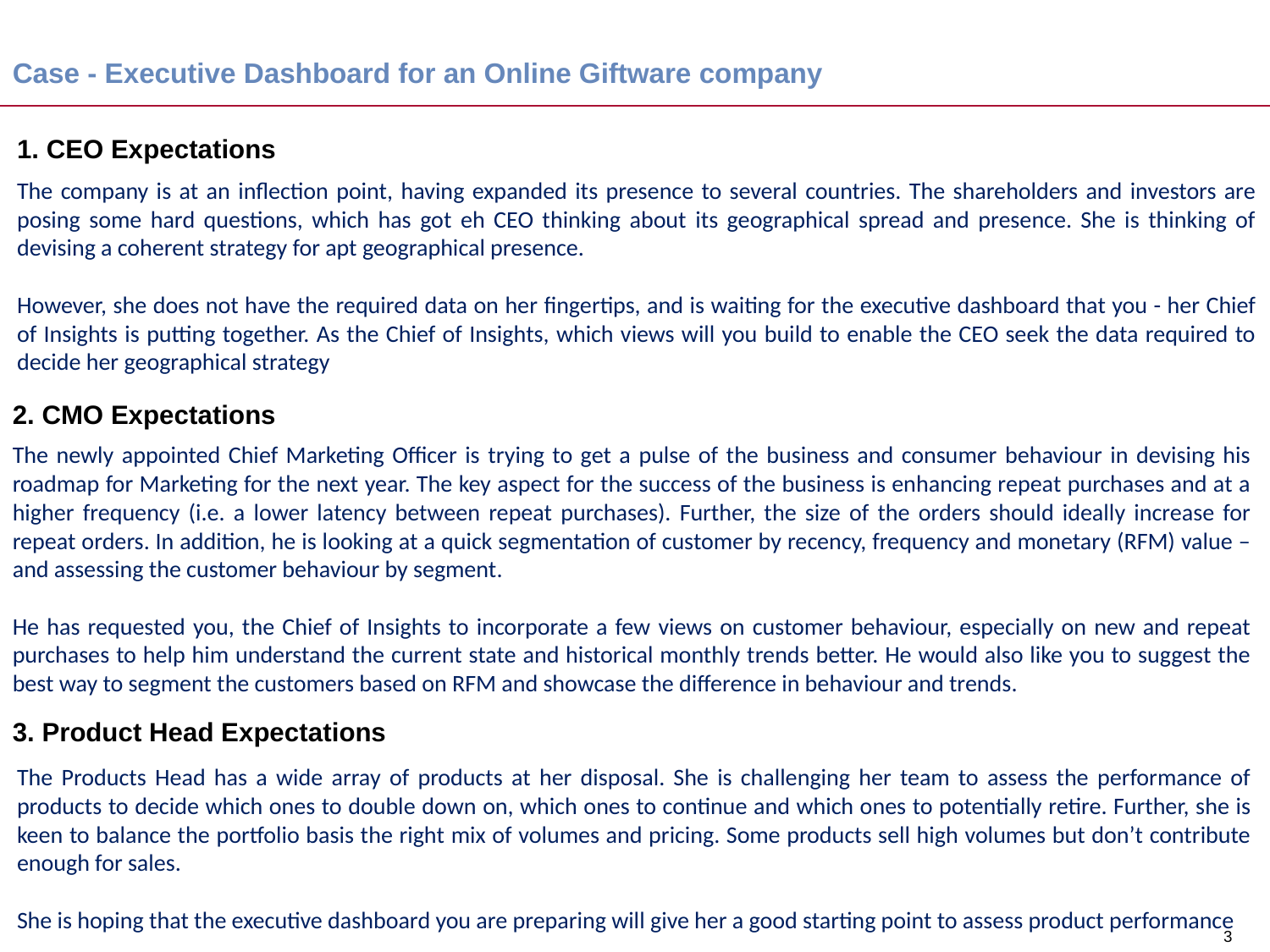

# Case - Executive Dashboard for an Online Giftware company
1. CEO Expectations
The company is at an inflection point, having expanded its presence to several countries. The shareholders and investors are posing some hard questions, which has got eh CEO thinking about its geographical spread and presence. She is thinking of devising a coherent strategy for apt geographical presence.

However, she does not have the required data on her fingertips, and is waiting for the executive dashboard that you - her Chief of Insights is putting together. As the Chief of Insights, which views will you build to enable the CEO seek the data required to decide her geographical strategy
2. CMO Expectations
The newly appointed Chief Marketing Officer is trying to get a pulse of the business and consumer behaviour in devising his roadmap for Marketing for the next year. The key aspect for the success of the business is enhancing repeat purchases and at a higher frequency (i.e. a lower latency between repeat purchases). Further, the size of the orders should ideally increase for repeat orders. In addition, he is looking at a quick segmentation of customer by recency, frequency and monetary (RFM) value – and assessing the customer behaviour by segment.

He has requested you, the Chief of Insights to incorporate a few views on customer behaviour, especially on new and repeat purchases to help him understand the current state and historical monthly trends better. He would also like you to suggest the best way to segment the customers based on RFM and showcase the difference in behaviour and trends.
3. Product Head Expectations
The Products Head has a wide array of products at her disposal. She is challenging her team to assess the performance of products to decide which ones to double down on, which ones to continue and which ones to potentially retire. Further, she is keen to balance the portfolio basis the right mix of volumes and pricing. Some products sell high volumes but don’t contribute enough for sales.

She is hoping that the executive dashboard you are preparing will give her a good starting point to assess product performance

3